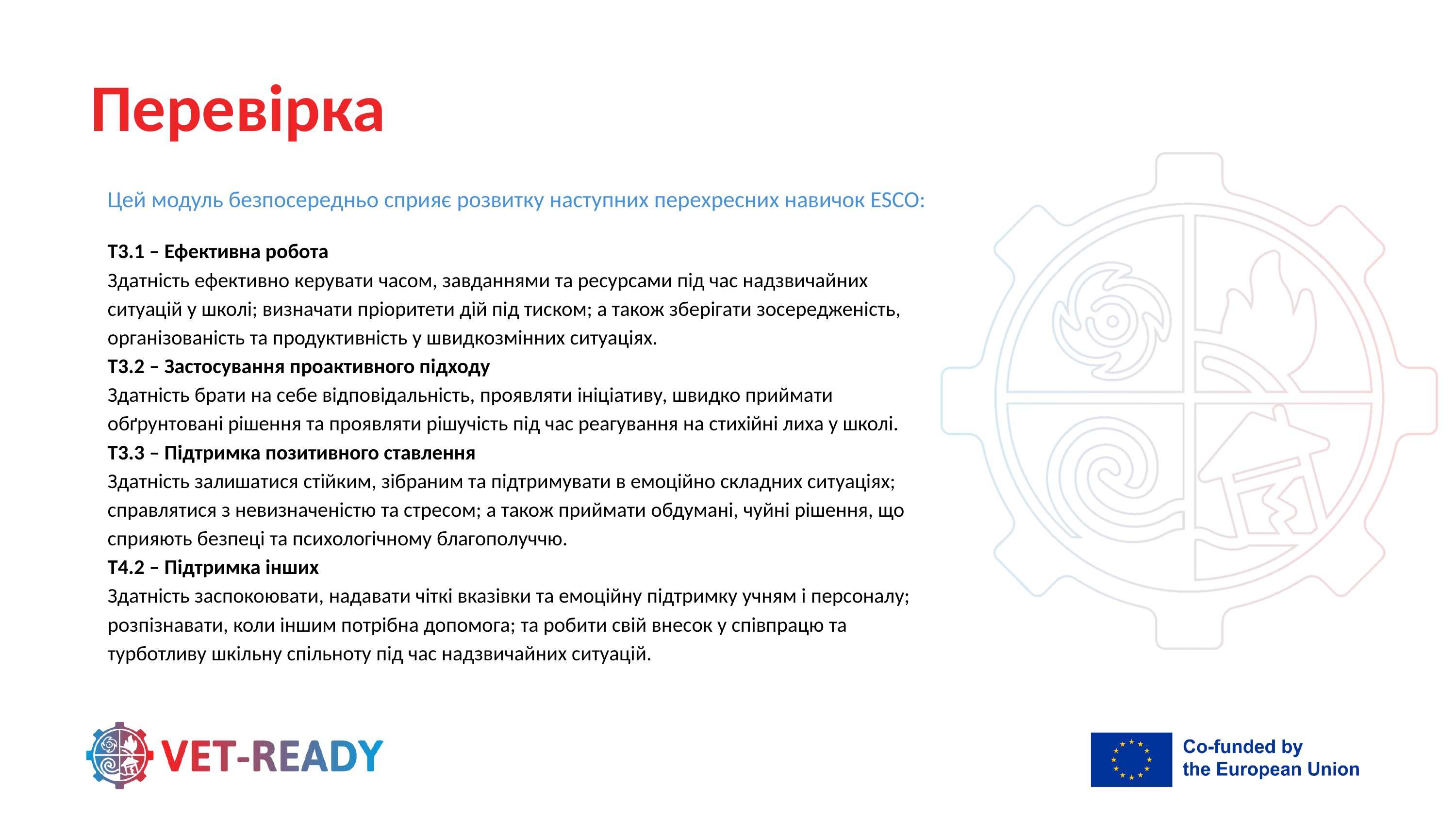

Перевірка

Цей модуль безпосередньо сприяє розвитку наступних перехресних навичок ESCO:

T3.1 – Ефективна робота
Здатність ефективно керувати часом, завданнями та ресурсами під час надзвичайних ситуацій у школі; визначати пріоритети дій під тиском; а також зберігати зосередженість, організованість та продуктивність у швидкозмінних ситуаціях.
T3.2 – Застосування проактивного підходу
Здатність брати на себе відповідальність, проявляти ініціативу, швидко приймати обґрунтовані рішення та проявляти рішучість під час реагування на стихійні лиха у школі.
T3.3 – Підтримка позитивного ставлення
Здатність залишатися стійким, зібраним та підтримувати в емоційно складних ситуаціях; справлятися з невизначеністю та стресом; а також приймати обдумані, чуйні рішення, що сприяють безпеці та психологічному благополуччю.
T4.2 – Підтримка інших
Здатність заспокоювати, надавати чіткі вказівки та емоційну підтримку учням і персоналу; розпізнавати, коли іншим потрібна допомога; та робити свій внесок у співпрацю та турботливу шкільну спільноту під час надзвичайних ситуацій.